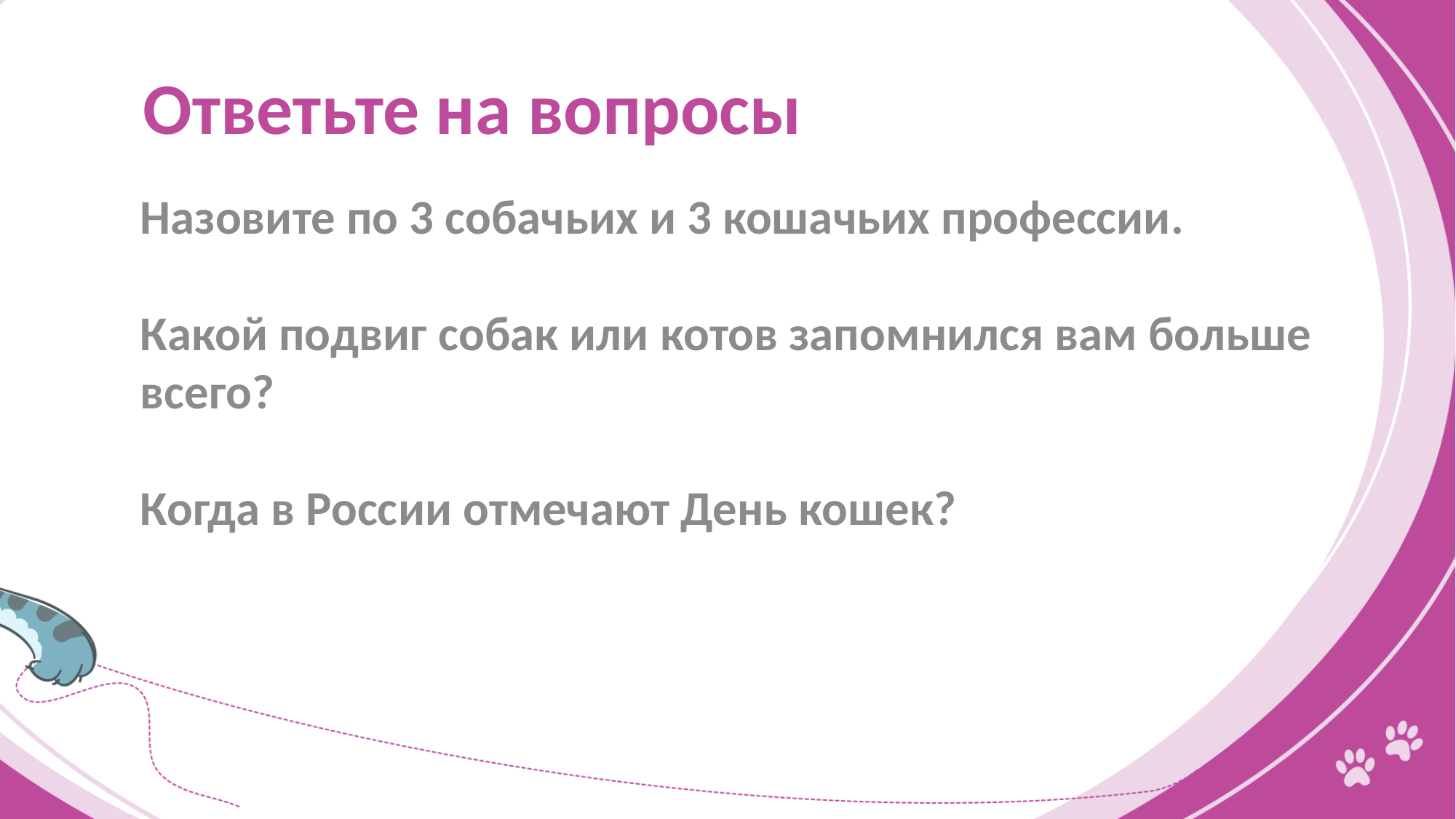

# Ответьте на вопросы
Назовите по 3 собачьих и 3 кошачьих профессии.

Какой подвиг собак или котов запомнился вам больше всего?

Когда в России отмечают День кошек?